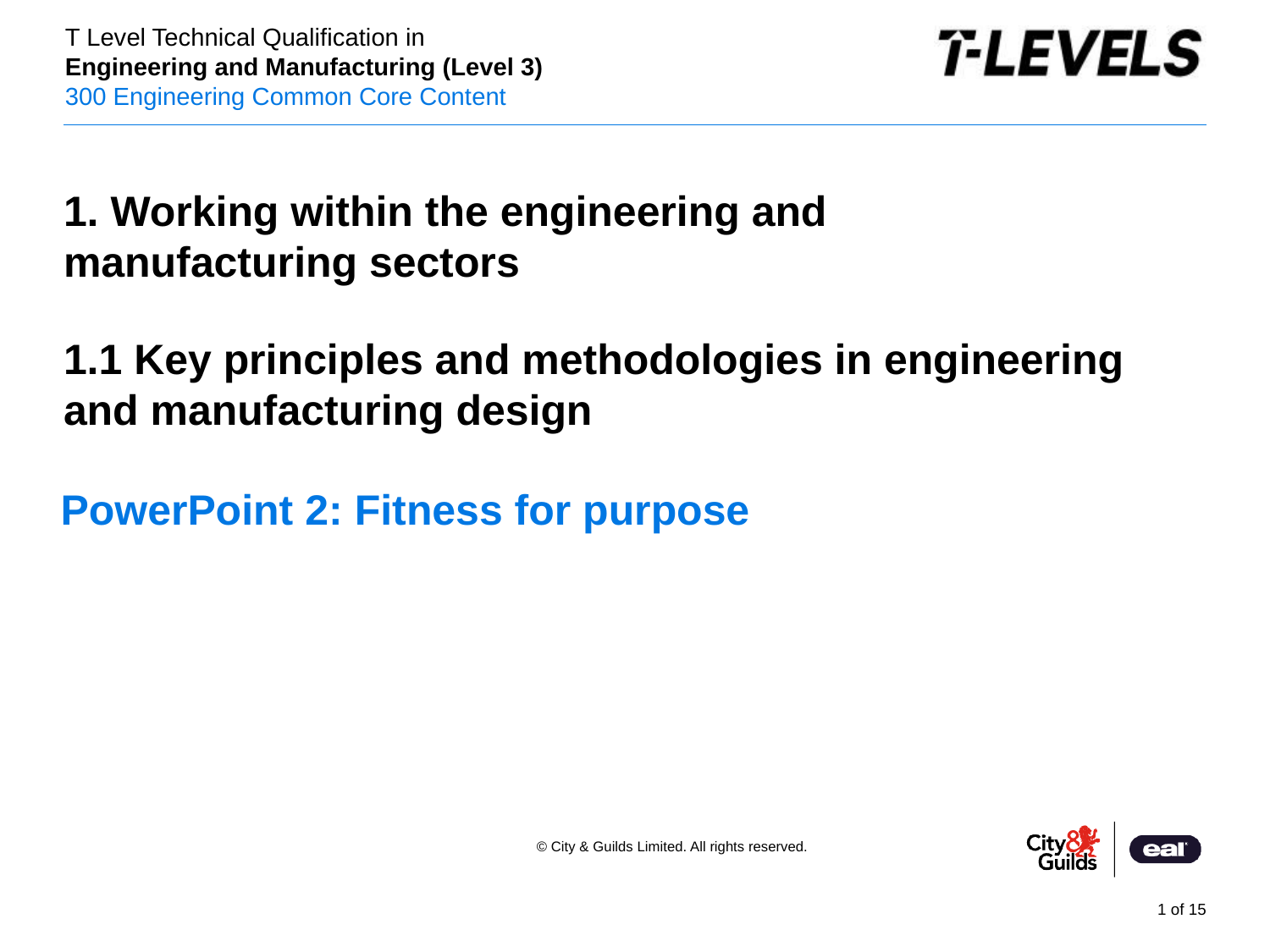

1. Working within the engineering and
manufacturing sectors

PowerPoint presentation
# 1.1 Key principles and methodologies in engineering and manufacturing design
PowerPoint 2: Fitness for purpose